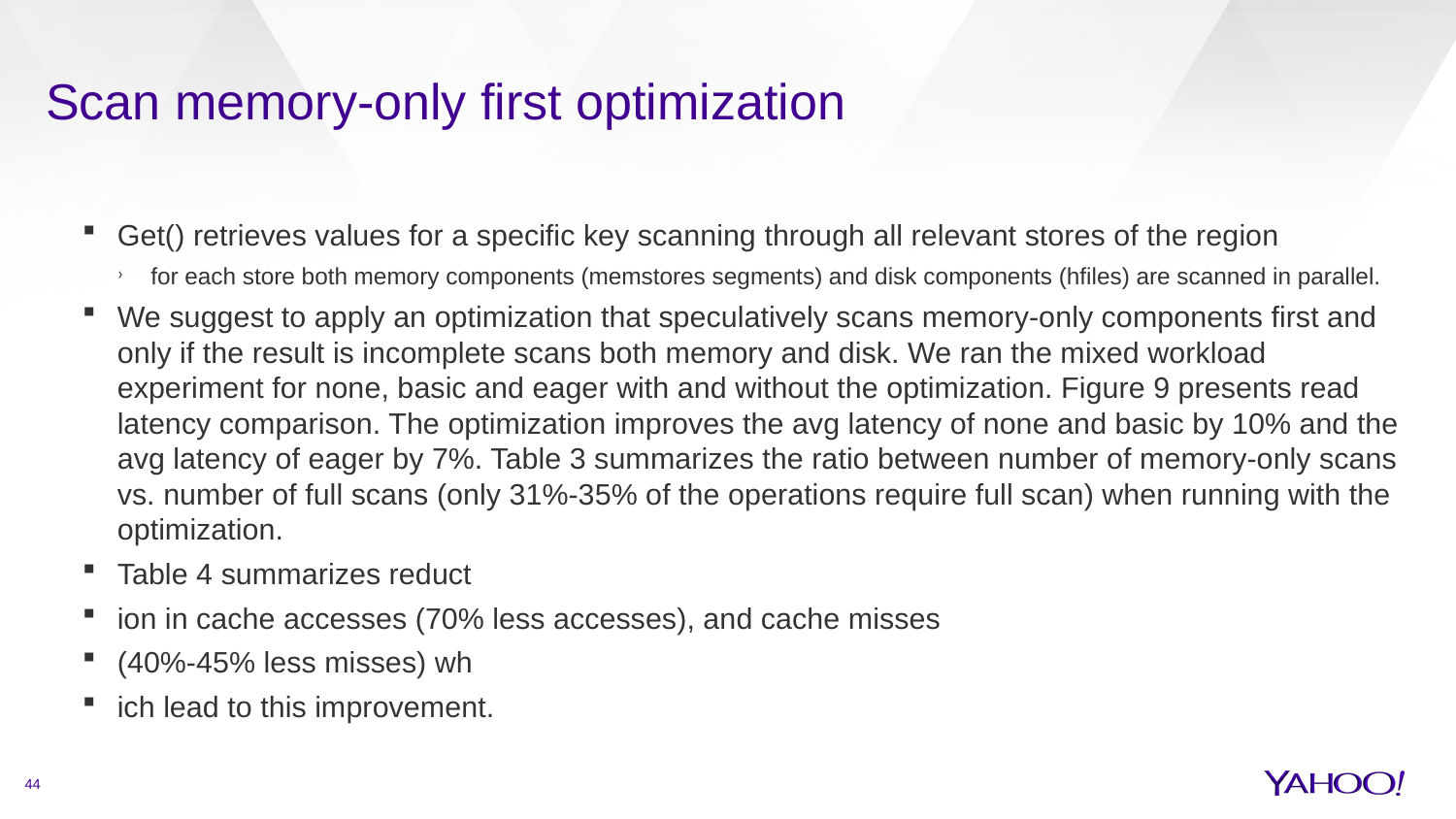

# Scan memory-only first optimization
Get() retrieves values for a specific key scanning through all relevant stores of the region
for each store both memory components (memstores segments) and disk components (hfiles) are scanned in parallel.
We suggest to apply an optimization that speculatively scans memory-only components first and only if the result is incomplete scans both memory and disk. We ran the mixed workload experiment for none, basic and eager with and without the optimization. Figure 9 presents read latency comparison. The optimization improves the avg latency of none and basic by 10% and the avg latency of eager by 7%. Table 3 summarizes the ratio between number of memory-only scans vs. number of full scans (only 31%-35% of the operations require full scan) when running with the optimization.
Table 4 summarizes reduct
ion in cache accesses (70% less accesses), and cache misses
(40%-45% less misses) wh
ich lead to this improvement.

44